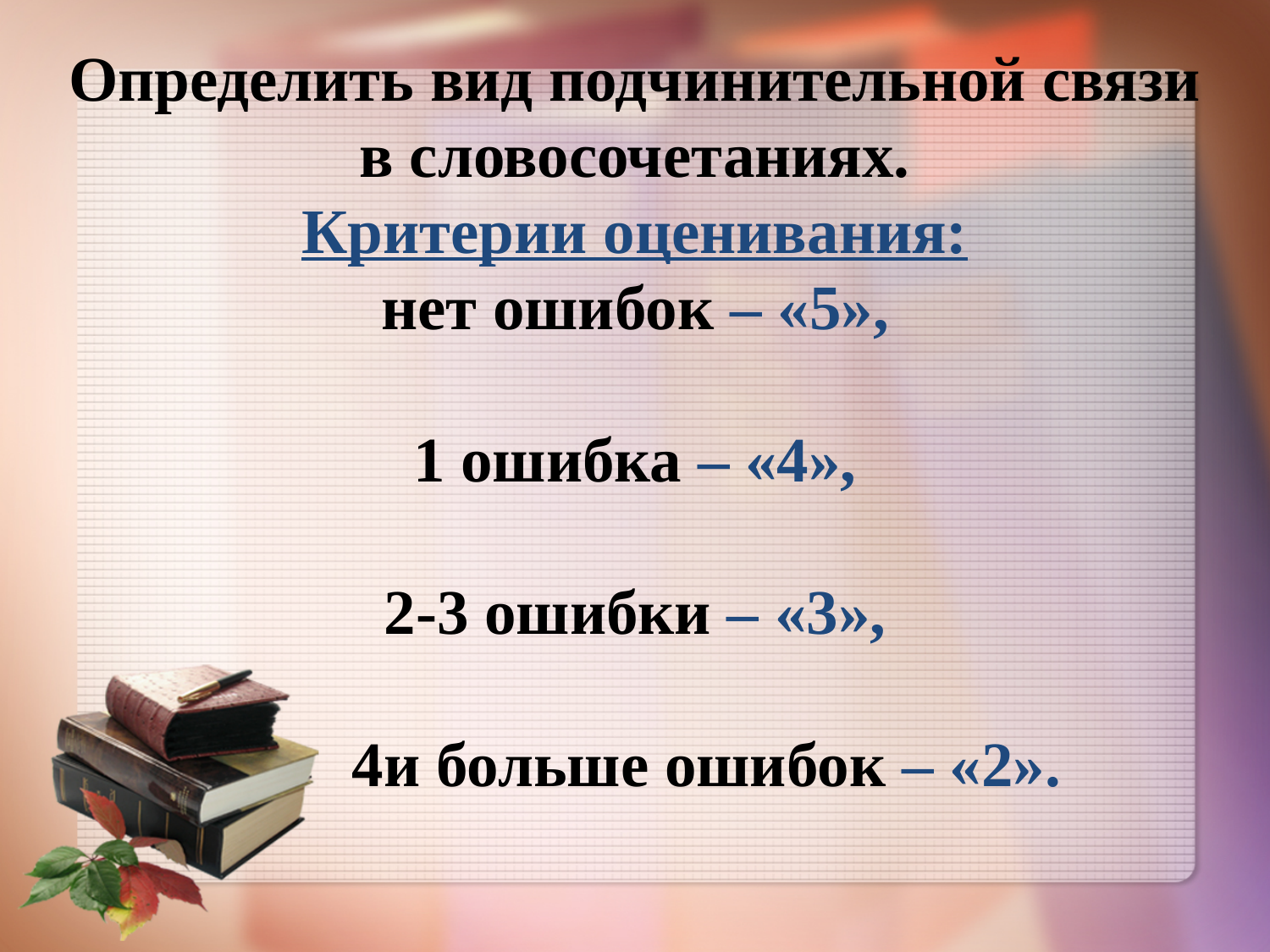

Определить вид подчинительной связи в словосочетаниях.
Критерии оценивания:
нет ошибок – «5»,

1 ошибка – «4»,

2-3 ошибки – «3»,

         4и больше ошибок – «2».